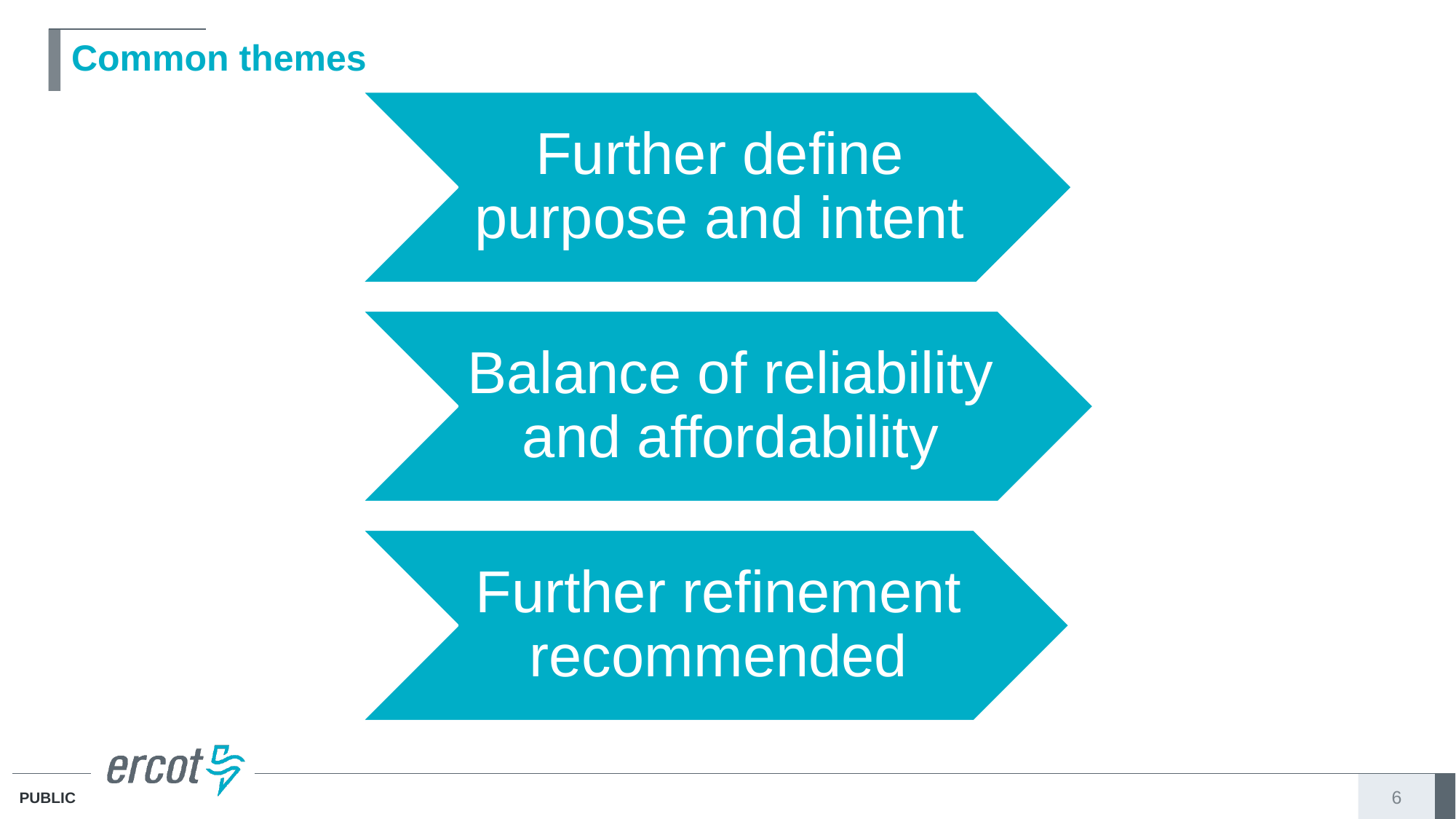

# Common themes
Further define purpose and intent
Balance of reliability and affordability
Further refinement recommended
6